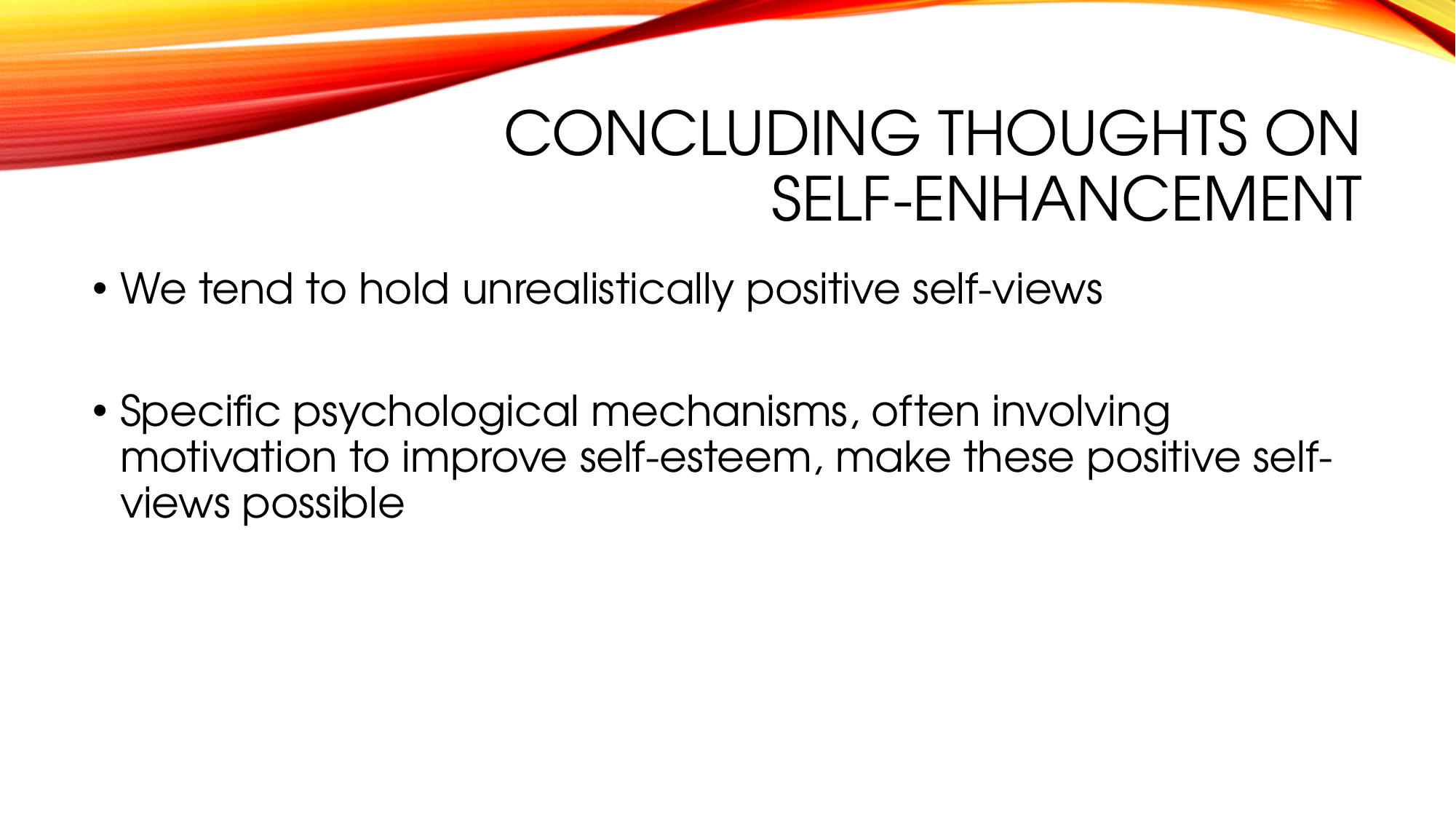

# Concluding thoughts on self-enhancement
We tend to hold unrealistically positive self-views

Specific psychological mechanisms, often involving motivation to improve self-esteem, make these positive self-views possible